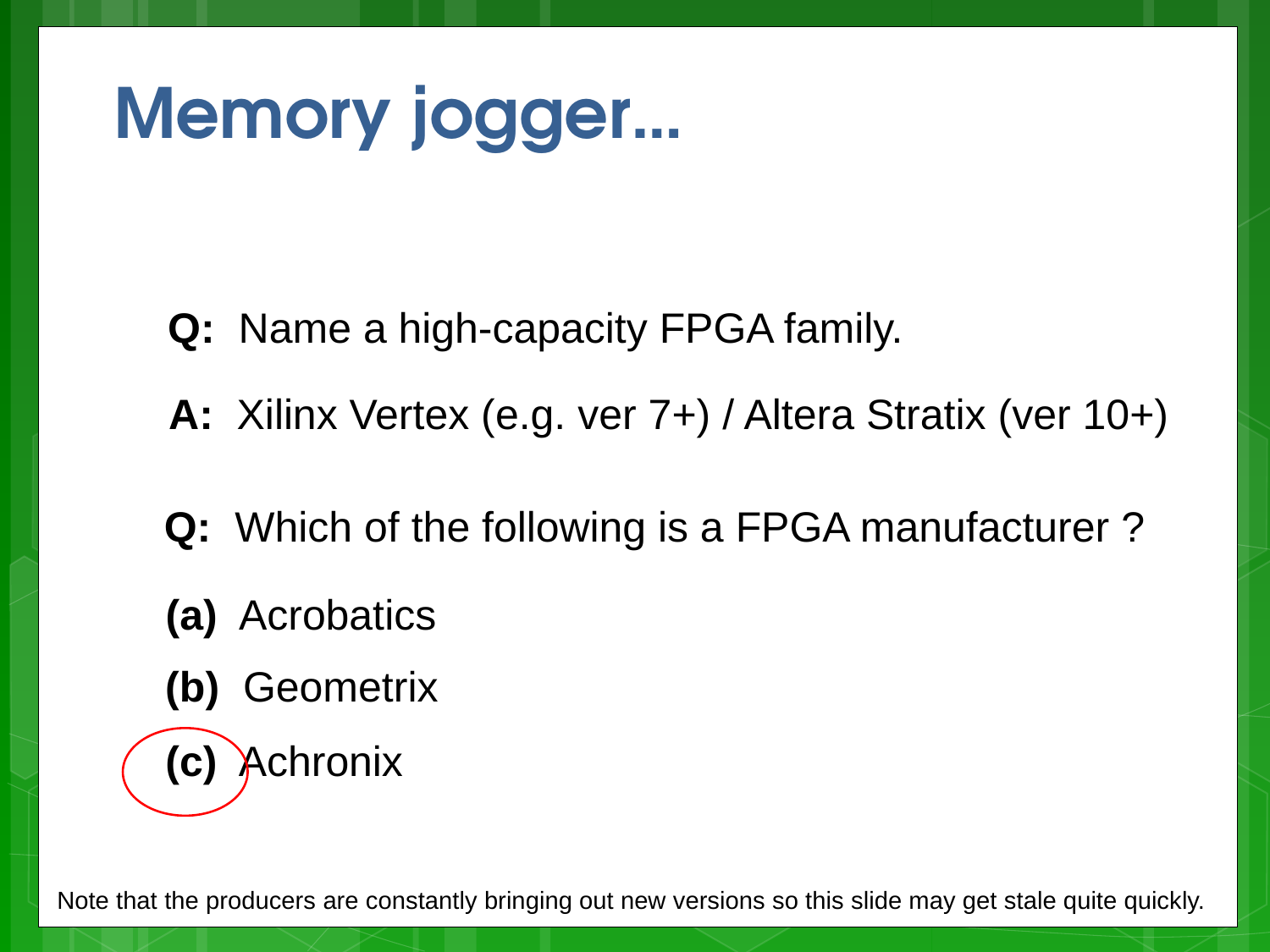

# Memory jogger…
Q:  Name a high-capacity FPGA family.
A:  Xilinx Vertex (e.g. ver 7+) / Altera Stratix (ver 10+)
Q:  Which of the following is a FPGA manufacturer ?
(a)  Acrobatics
(b)  Geometrix

(c)  Achronix
Note that the producers are constantly bringing out new versions so this slide may get stale quite quickly.